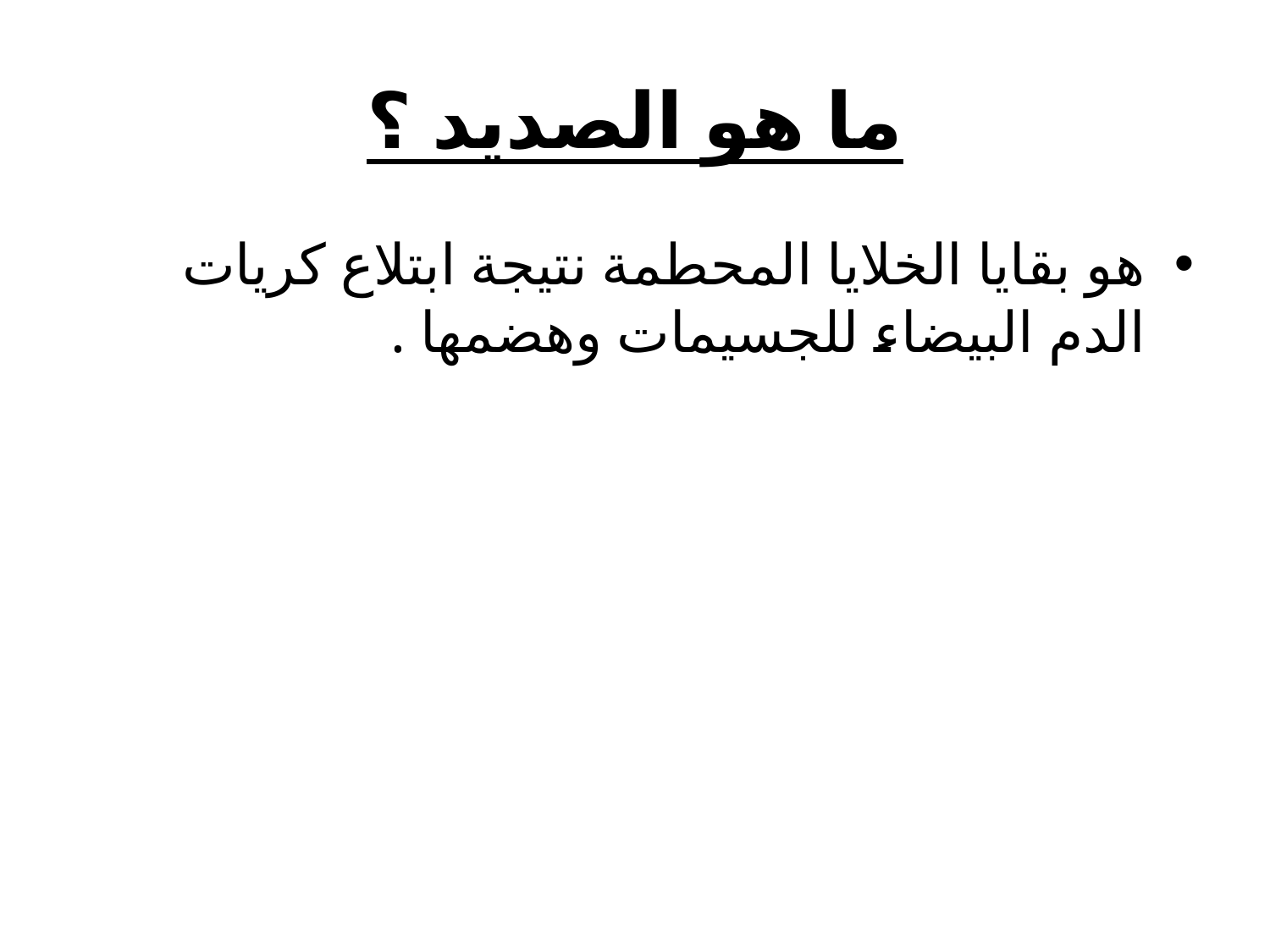

# ما هو الصديد ؟
هو بقايا الخلايا المحطمة نتيجة ابتلاع كريات الدم البيضاء للجسيمات وهضمها .